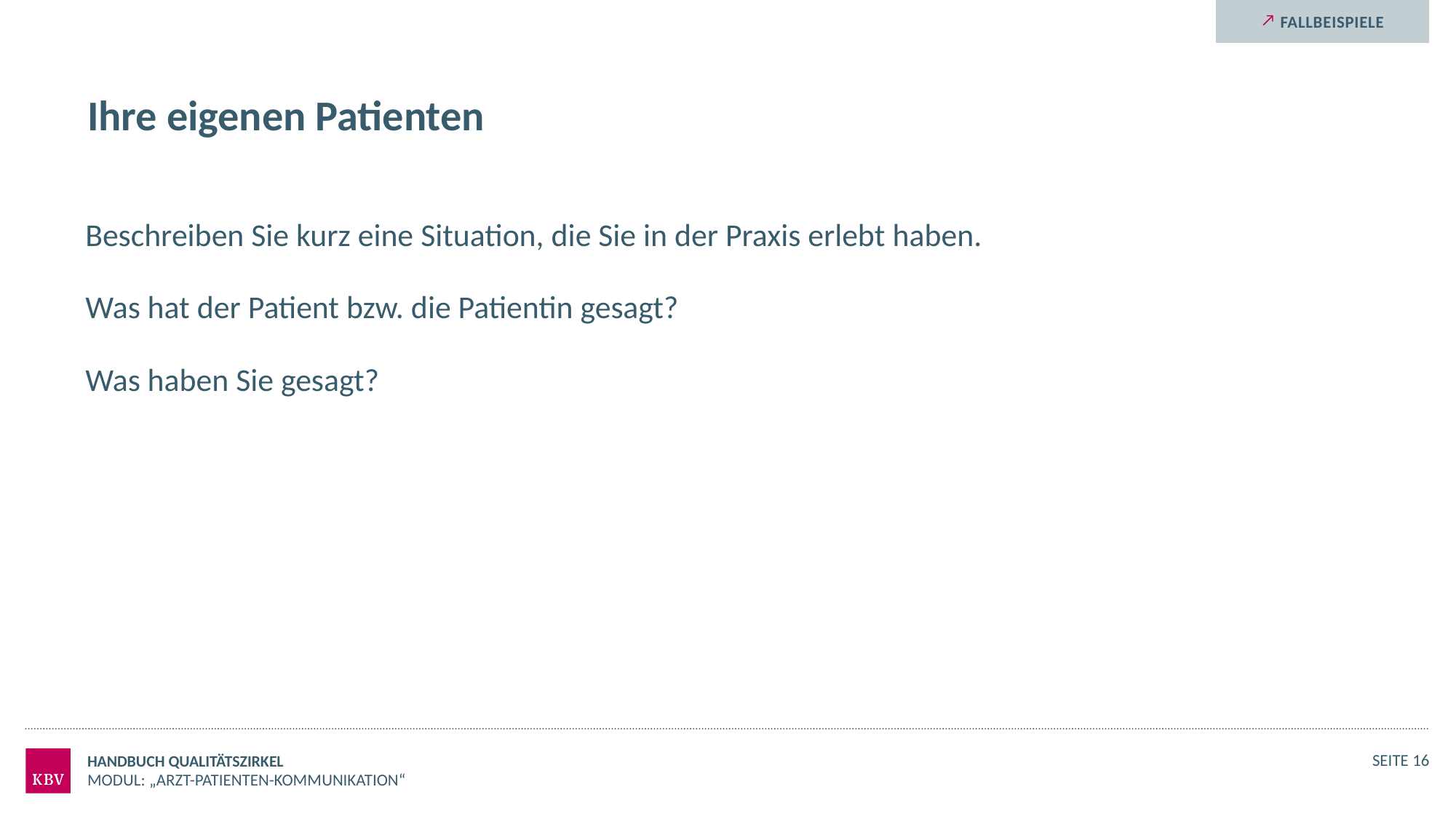

# Ihre eigenen Patienten
Beschreiben Sie kurz eine Situation, die Sie in der Praxis erlebt haben.
Was hat der Patient bzw. die Patientin gesagt?
Was haben Sie gesagt?
Handbuch Qualitätszirkel
Seite 16
Modul: „Arzt-Patienten-Kommunikation“